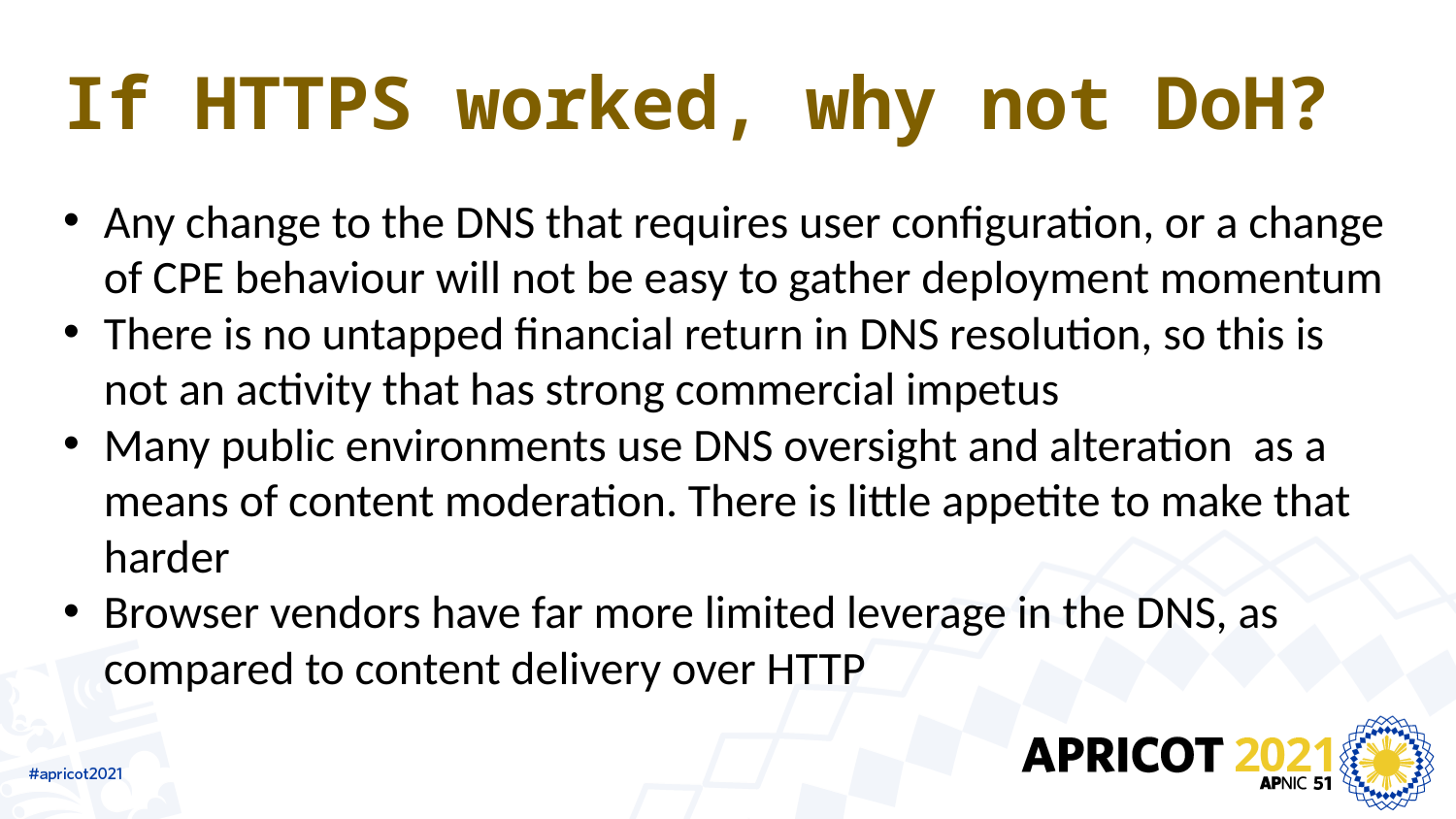

# If HTTPS worked, why not DoH?
Any change to the DNS that requires user configuration, or a change of CPE behaviour will not be easy to gather deployment momentum
There is no untapped financial return in DNS resolution, so this is not an activity that has strong commercial impetus
Many public environments use DNS oversight and alteration  as a means of content moderation. There is little appetite to make that harder
Browser vendors have far more limited leverage in the DNS, as compared to content delivery over HTTP